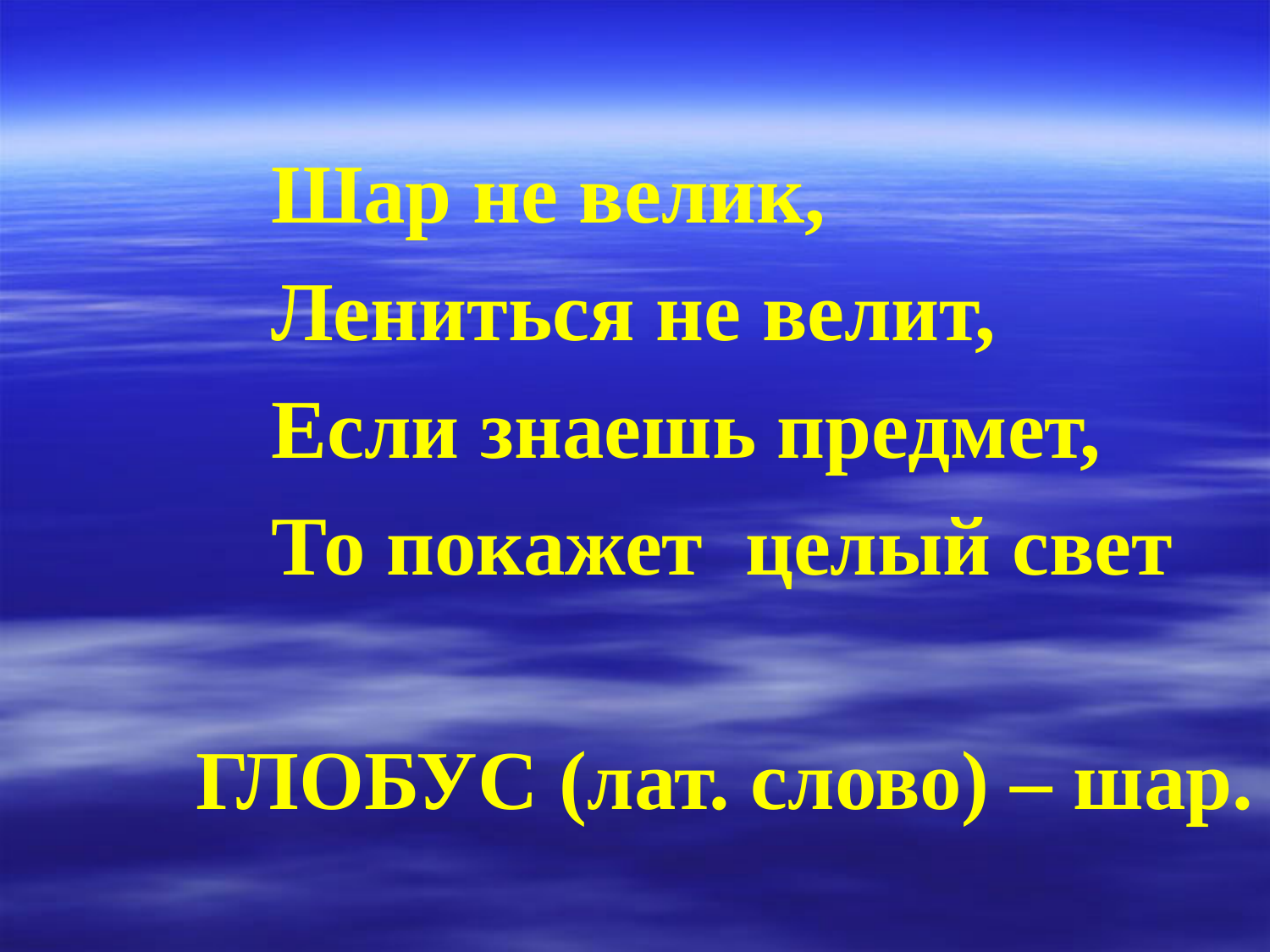

Шар не велик,
Лениться не велит,
Если знаешь предмет,
То покажет  целый свет

ГЛОБУС (лат. слово) – шар.